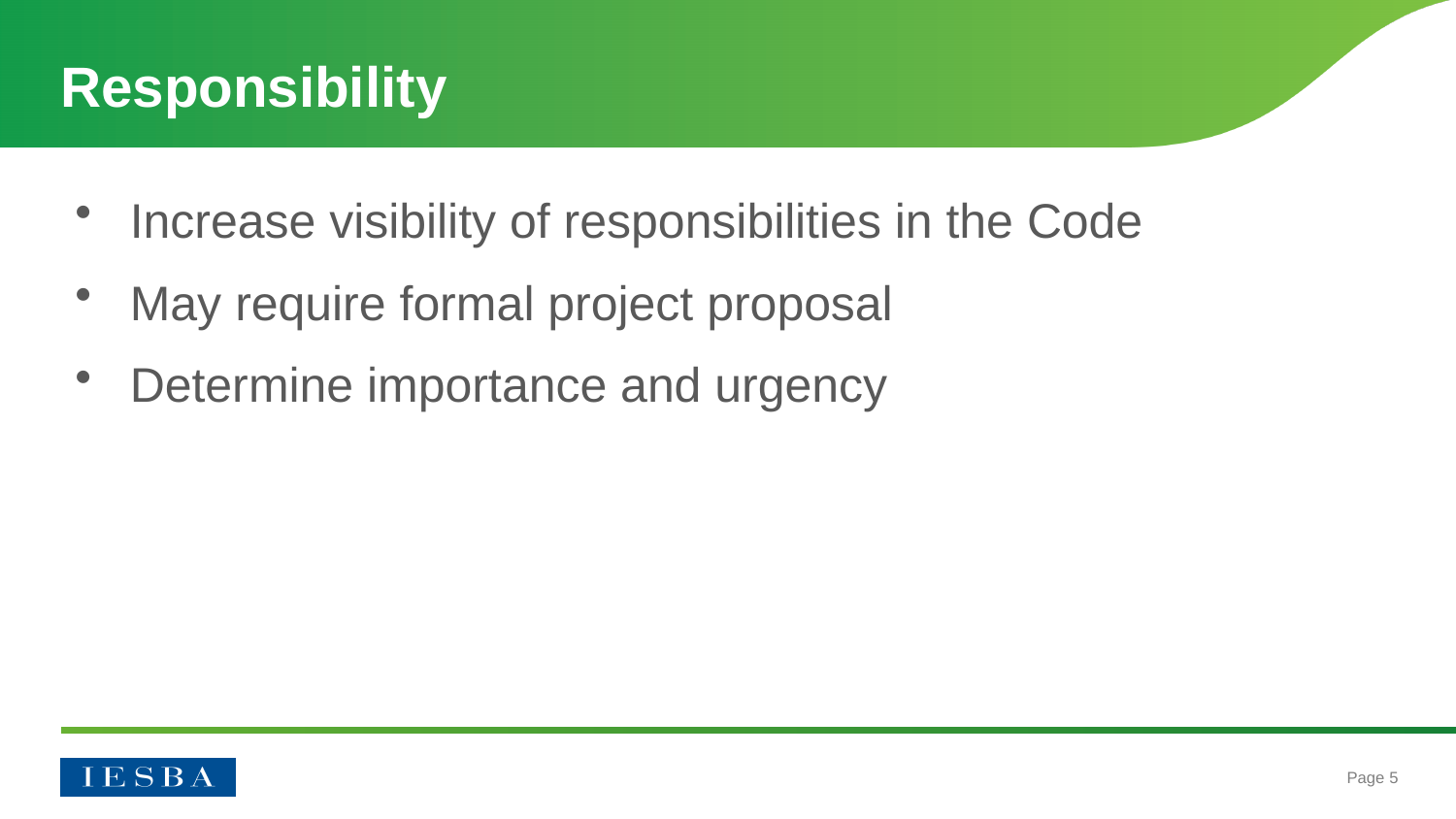

# Responsibility
Increase visibility of responsibilities in the Code
May require formal project proposal
Determine importance and urgency